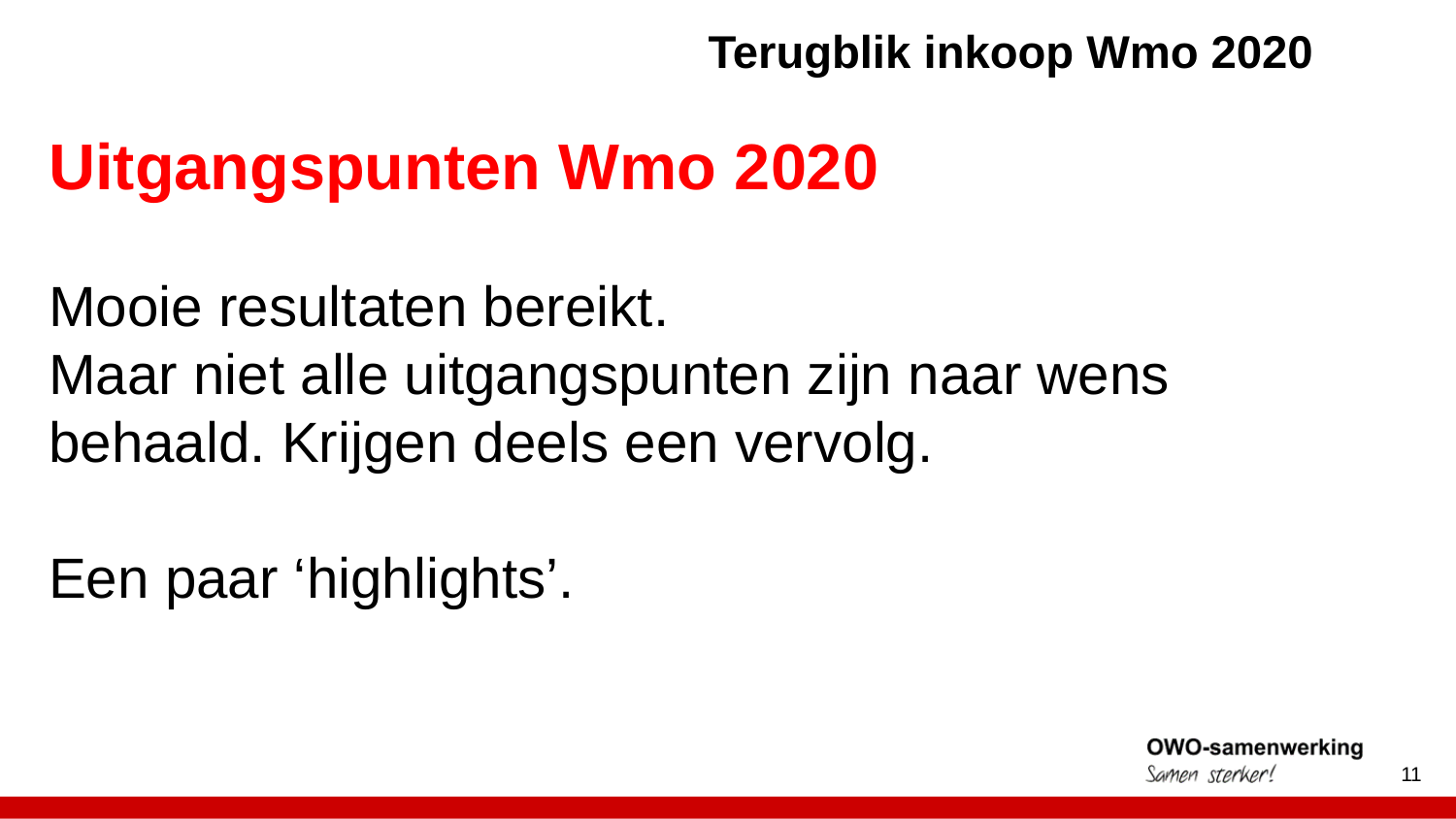

# Terugblik inkoop Wmo 2020
Uitgangspunten Wmo 2020

Mooie resultaten bereikt.
Maar niet alle uitgangspunten zijn naar wens behaald. Krijgen deels een vervolg.

Een paar ‘highlights’.

11